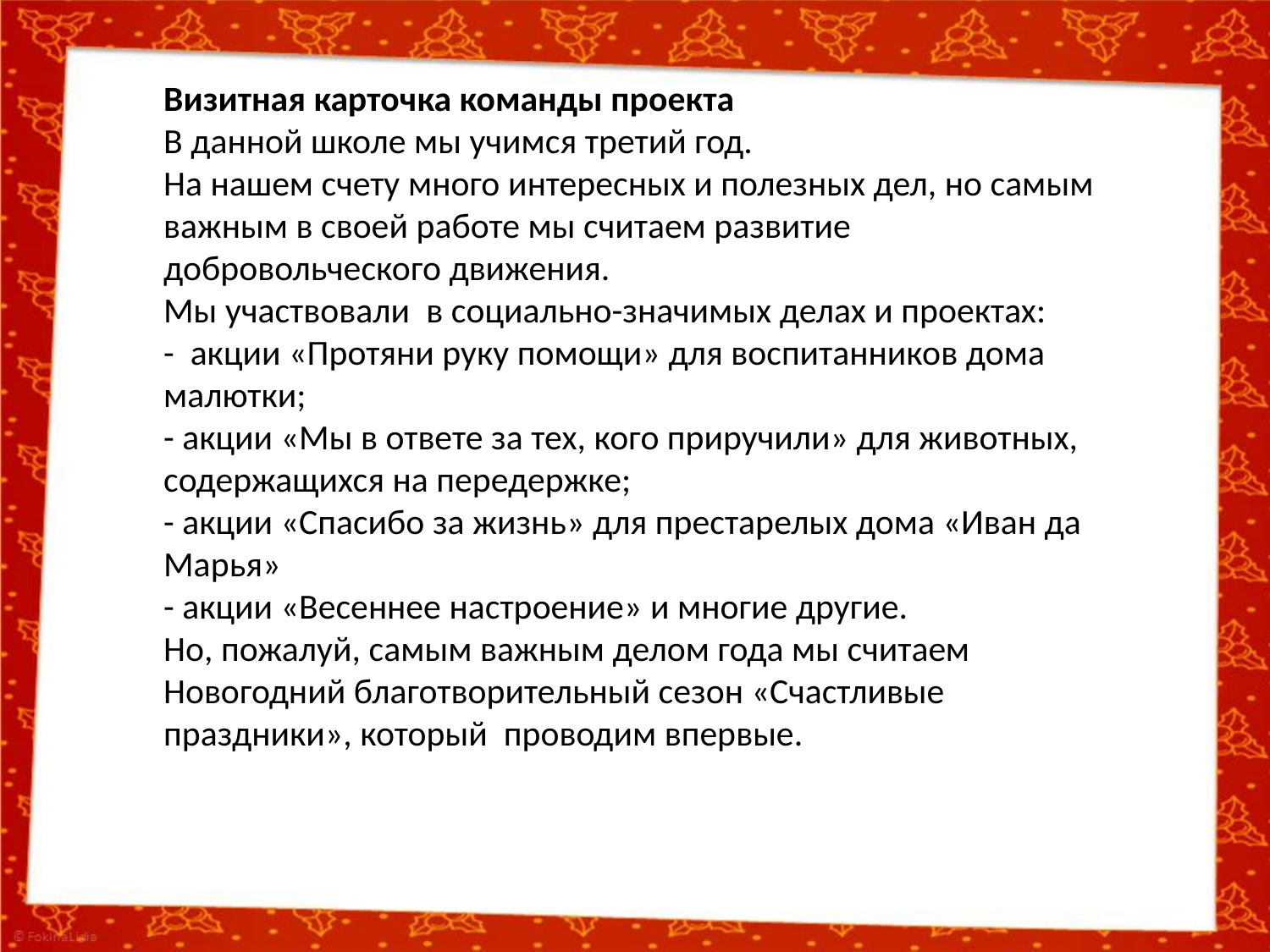

Визитная карточка команды проекта
В данной школе мы учимся третий год.
На нашем счету много интересных и полезных дел, но самым важным в своей работе мы считаем развитие добровольческого движения.
Мы участвовали  в социально-значимых делах и проектах:
-  акции «Протяни руку помощи» для воспитанников дома малютки;
- акции «Мы в ответе за тех, кого приручили» для животных, содержащихся на передержке;
- акции «Спасибо за жизнь» для престарелых дома «Иван да Марья»
- акции «Весеннее настроение» и многие другие.
Но, пожалуй, самым важным делом года мы считаем Новогодний благотворительный сезон «Счастливые праздники», который  проводим впервые.